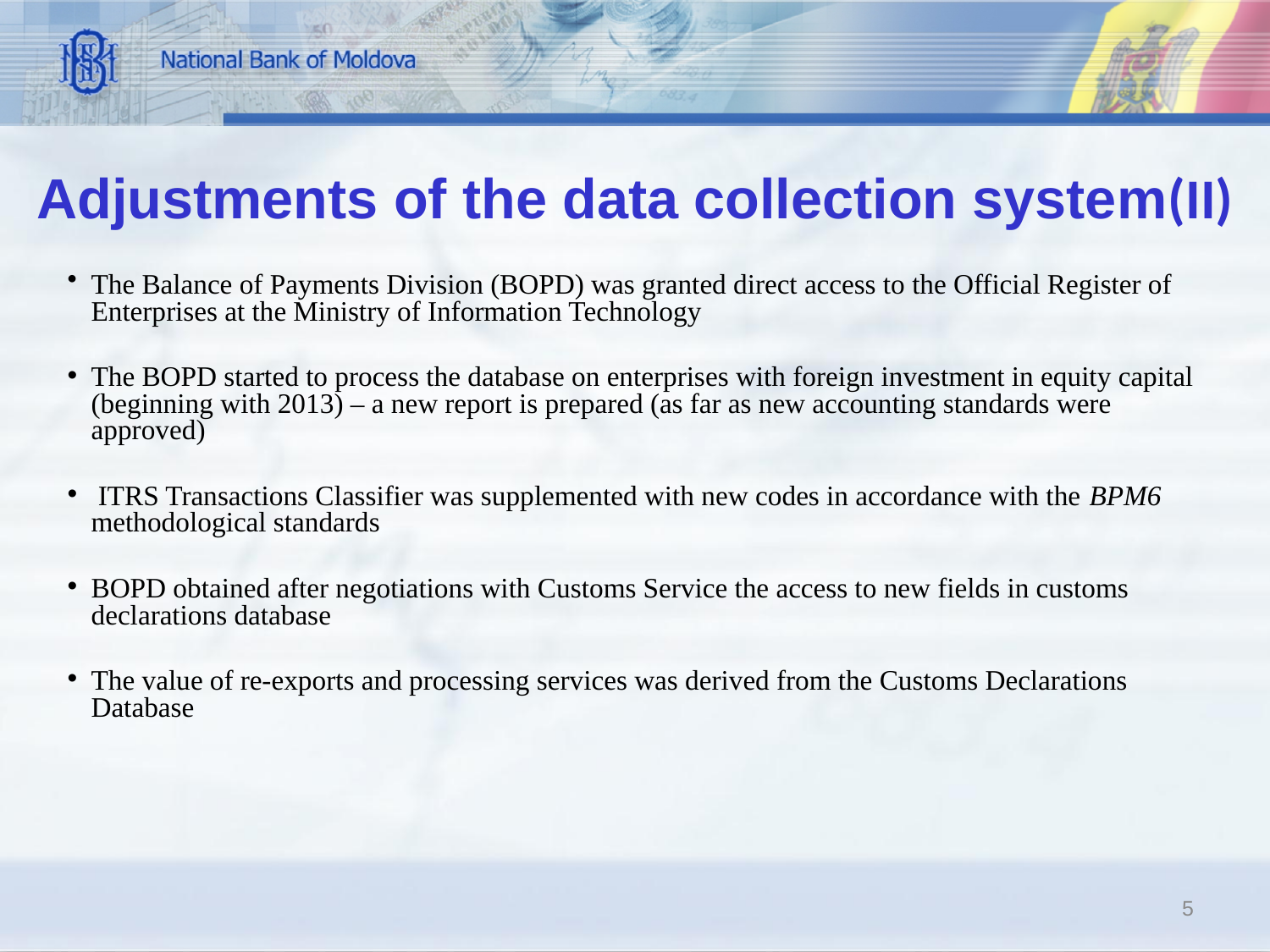

Adjustments of the data collection system(II)
The Balance of Payments Division (BOPD) was granted direct access to the Official Register of Enterprises at the Ministry of Information Technology

The BOPD started to process the database on enterprises with foreign investment in equity capital (beginning with 2013) – a new report is prepared (as far as new accounting standards were approved)

 ITRS Transactions Classifier was supplemented with new codes in accordance with the BPM6 methodological standards

BOPD obtained after negotiations with Customs Service the access to new fields in customs declarations database

The value of re-exports and processing services was derived from the Customs Declarations Database

5